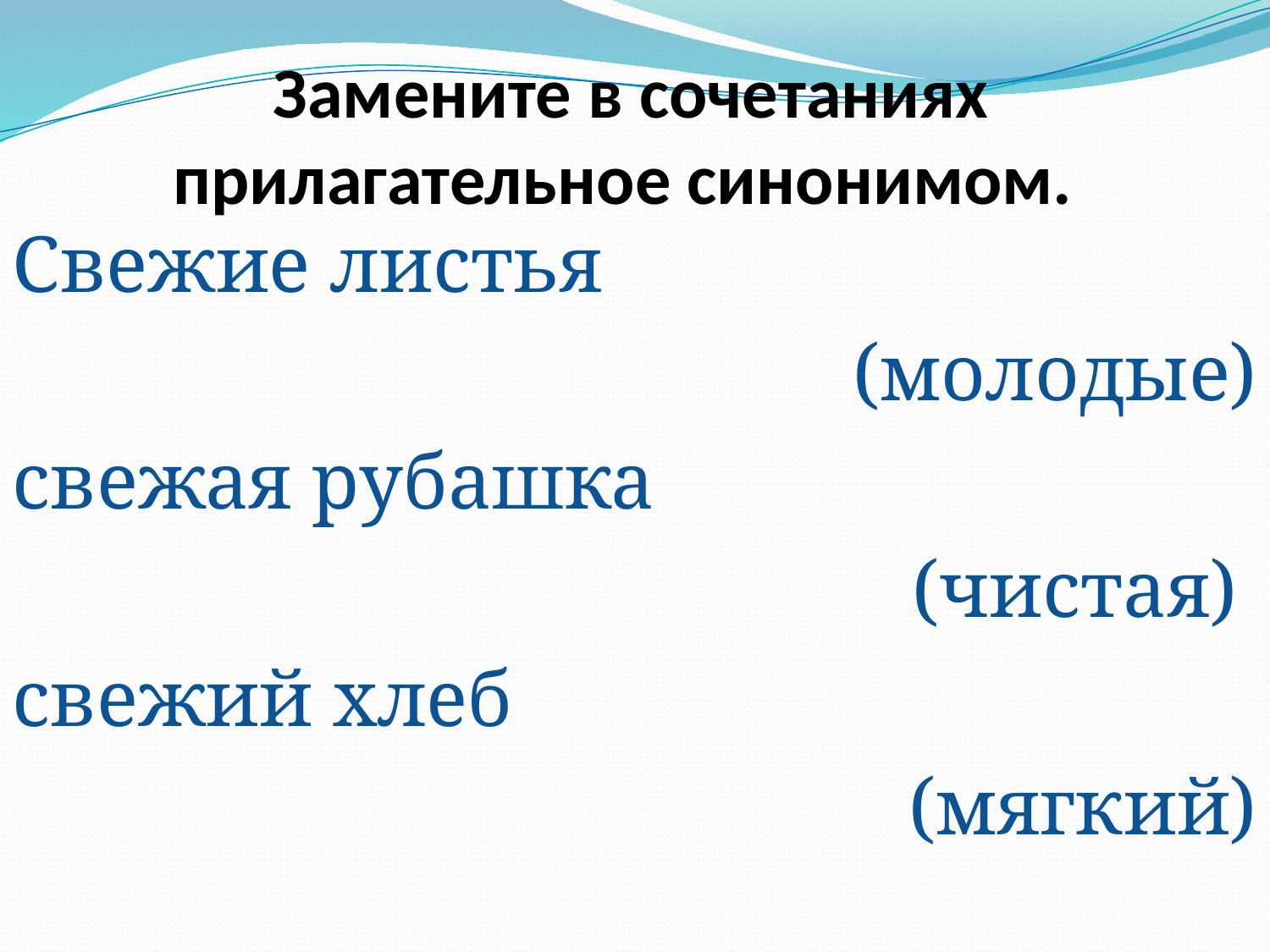

# Замените в сочетаниях прилагательное синонимом.
Свежие листья
(молодые)
свежая рубашка
(чистая)
свежий хлеб
(мягкий)